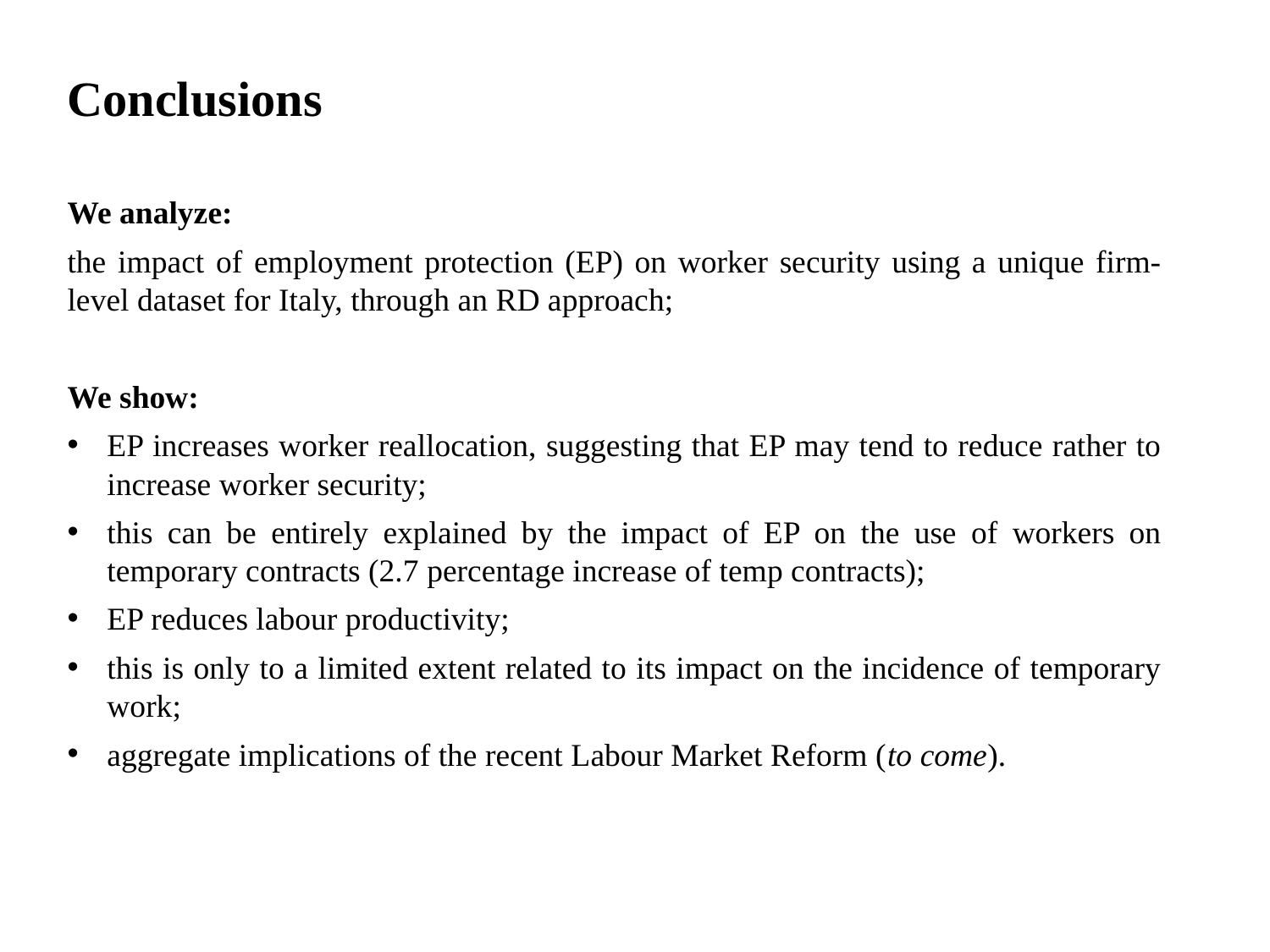

Conclusions
We analyze:
the impact of employment protection (EP) on worker security using a unique firm-level dataset for Italy, through an RD approach;

We show:
EP increases worker reallocation, suggesting that EP may tend to reduce rather to increase worker security;
this can be entirely explained by the impact of EP on the use of workers on temporary contracts (2.7 percentage increase of temp contracts);
EP reduces labour productivity;
this is only to a limited extent related to its impact on the incidence of temporary work;
aggregate implications of the recent Labour Market Reform (to come).